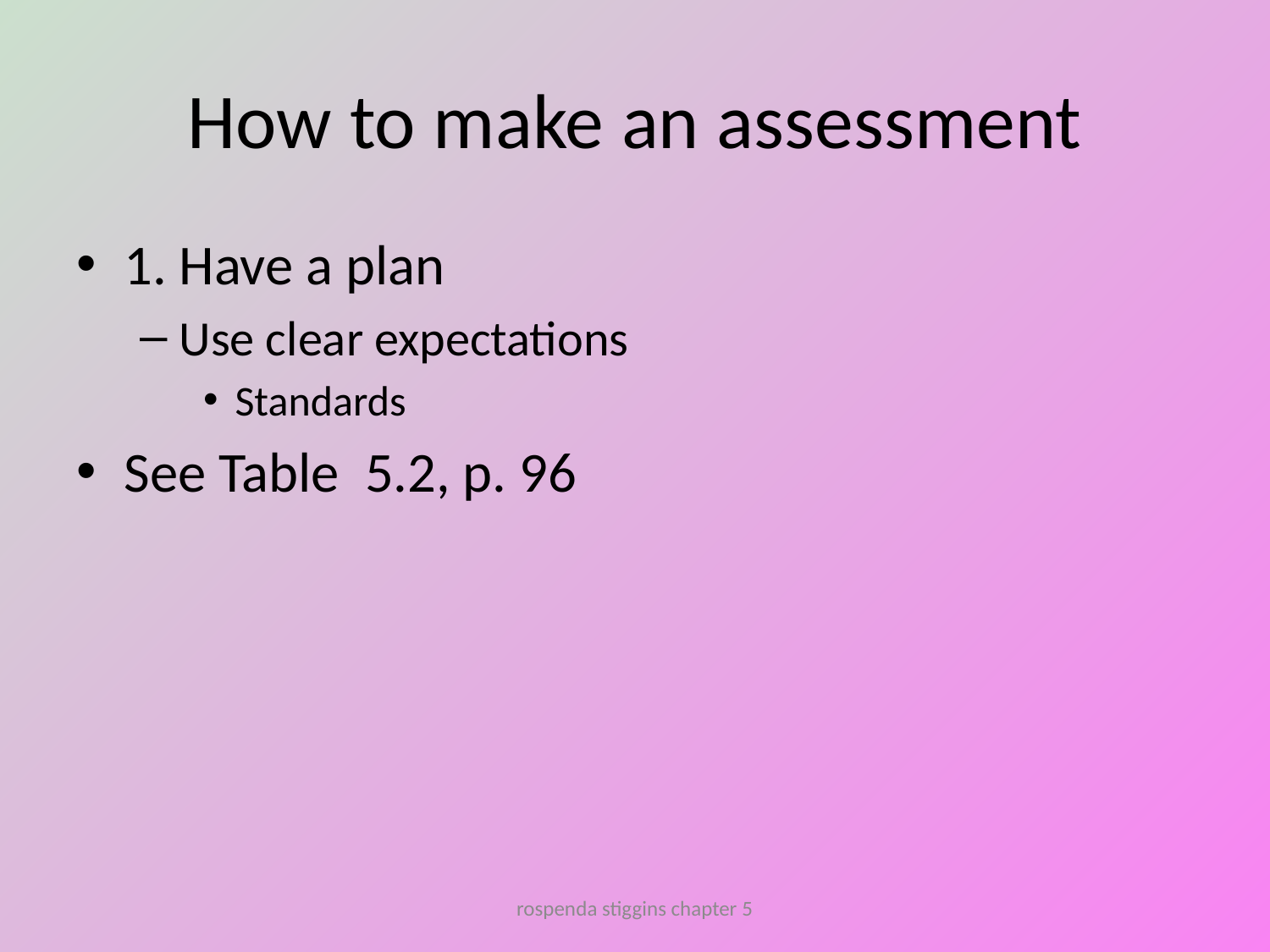

# How to make an assessment
1. Have a plan
Use clear expectations
Standards
See Table  5.2, p. 96
rospenda stiggins chapter 5